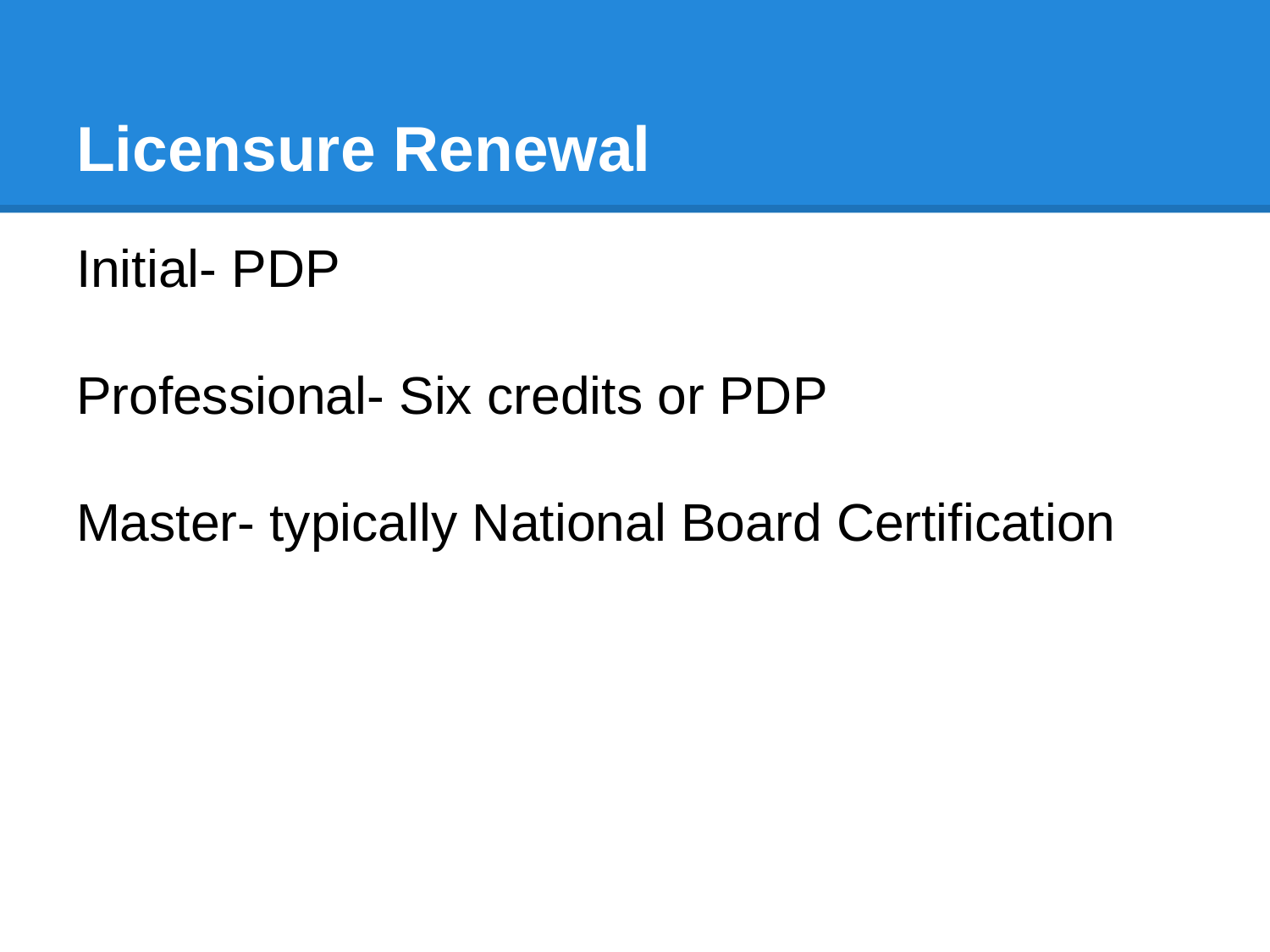

# Licensure Renewal
Initial- PDP

Professional- Six credits or PDP

Master- typically National Board Certification